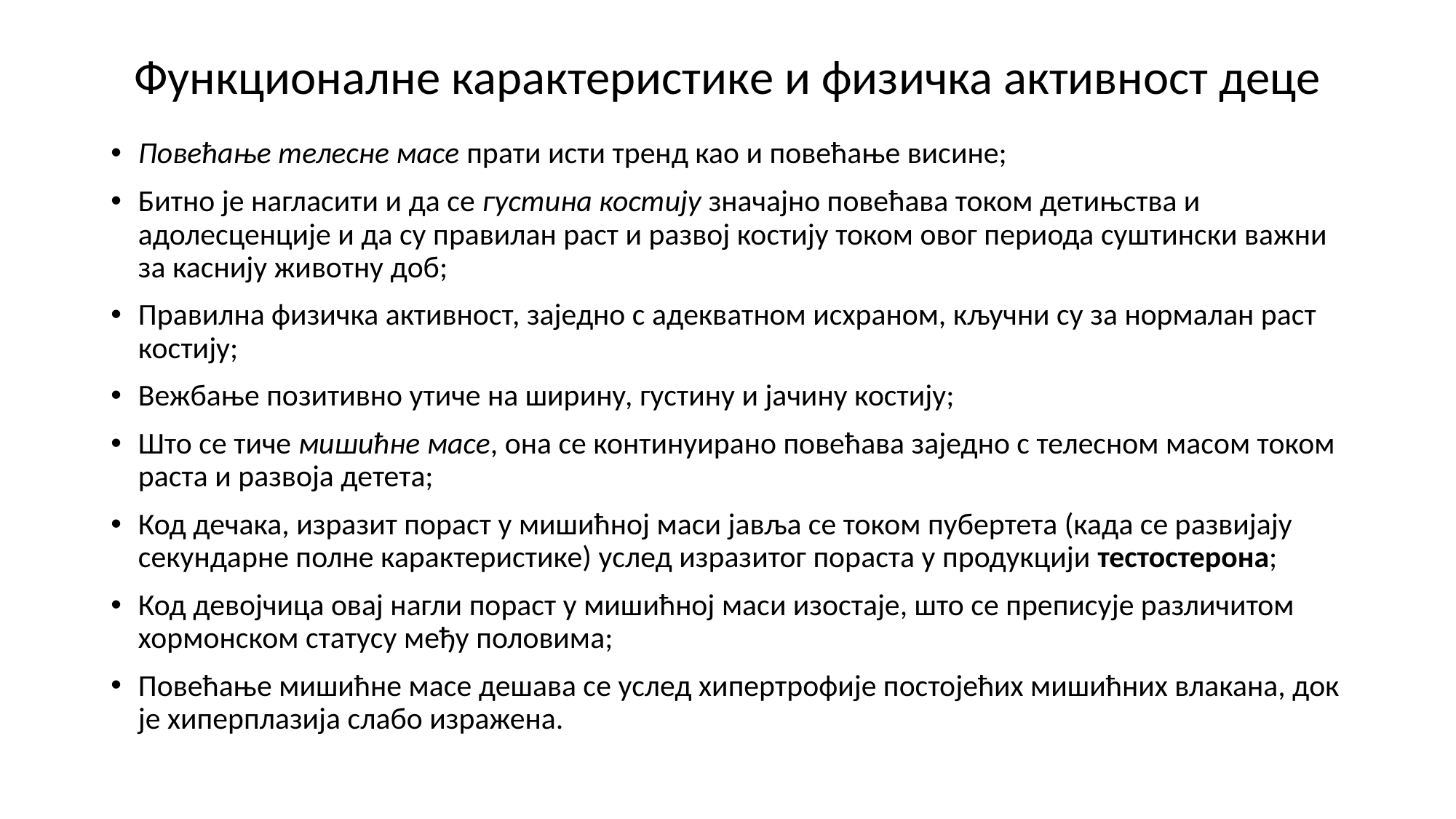

# Функционалне карактеристике и физичка активност деце
Повећање телесне масе прати исти тренд као и повећање висине;
Битно је нагласити и да се густина костију значајно повећава током детињства и адолесценције и да су правилан раст и развој костију током овог периода суштински важни за каснију животну доб;
Правилна физичка активност, заједно с адекватном исхраном, кључни су за нормалан раст костију;
Вежбање позитивно утиче на ширину, густину и јачину костију;
Што се тиче мишићне масе, она се континуирано повећава заједно с телесном масом током раста и развоја детета;
Код дечака, изразит пораст у мишићној маси јавља се током пубертета (када се развијају секундарне полне карактеристике) услед изразитог пораста у продукцији тестостерона;
Код девојчица овај нагли пораст у мишићној маси изостаје, што се преписује различитом хормонском статусу међу половима;
Повећање мишићне масе дешава се услед хипертрофије постојећих мишићних влакана, док је хиперплазија слабо изражена.